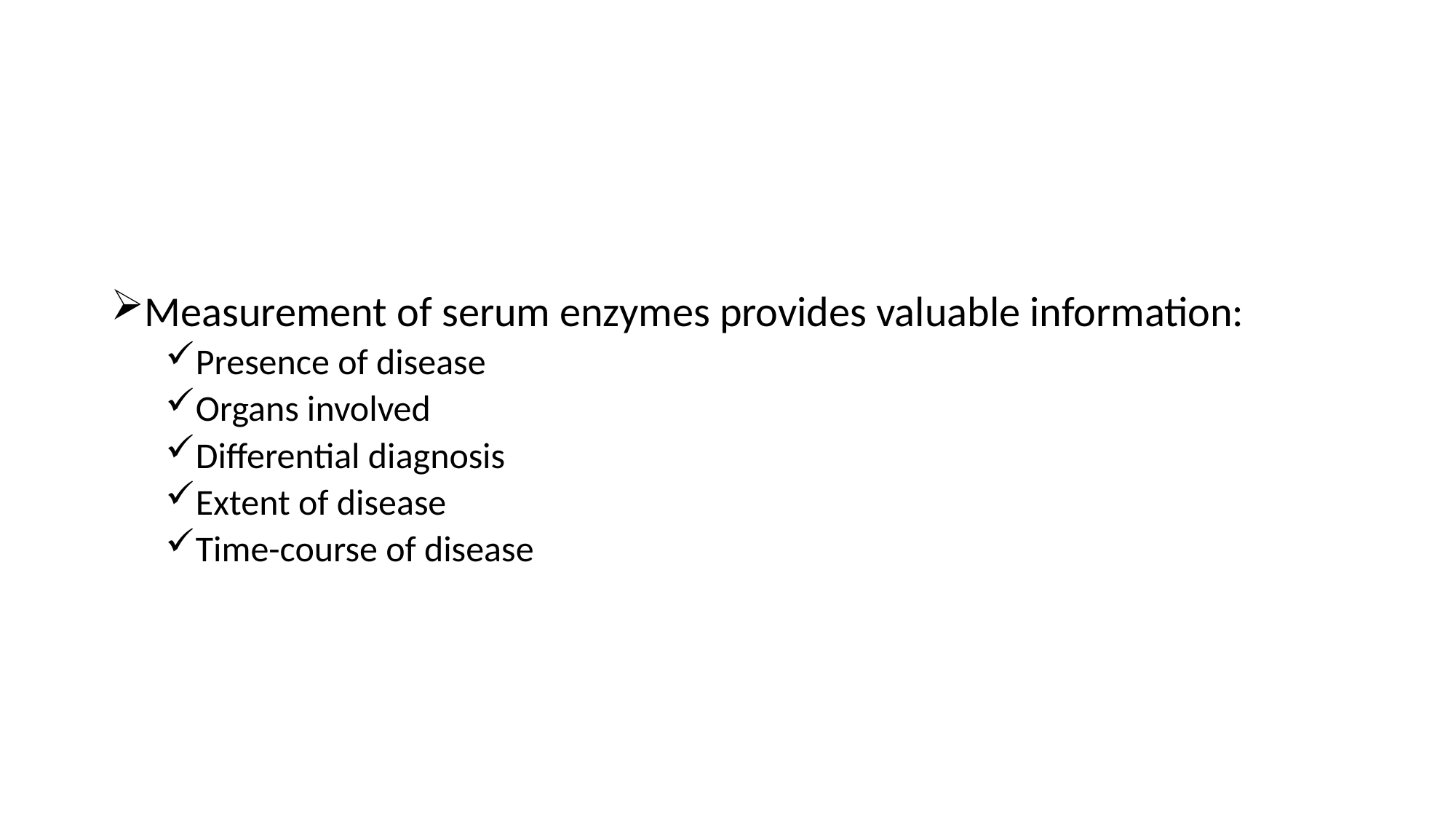

Measurement of serum enzymes provides valuable information:
Presence of disease
Organs involved
Differential diagnosis
Extent of disease
Time-course of disease